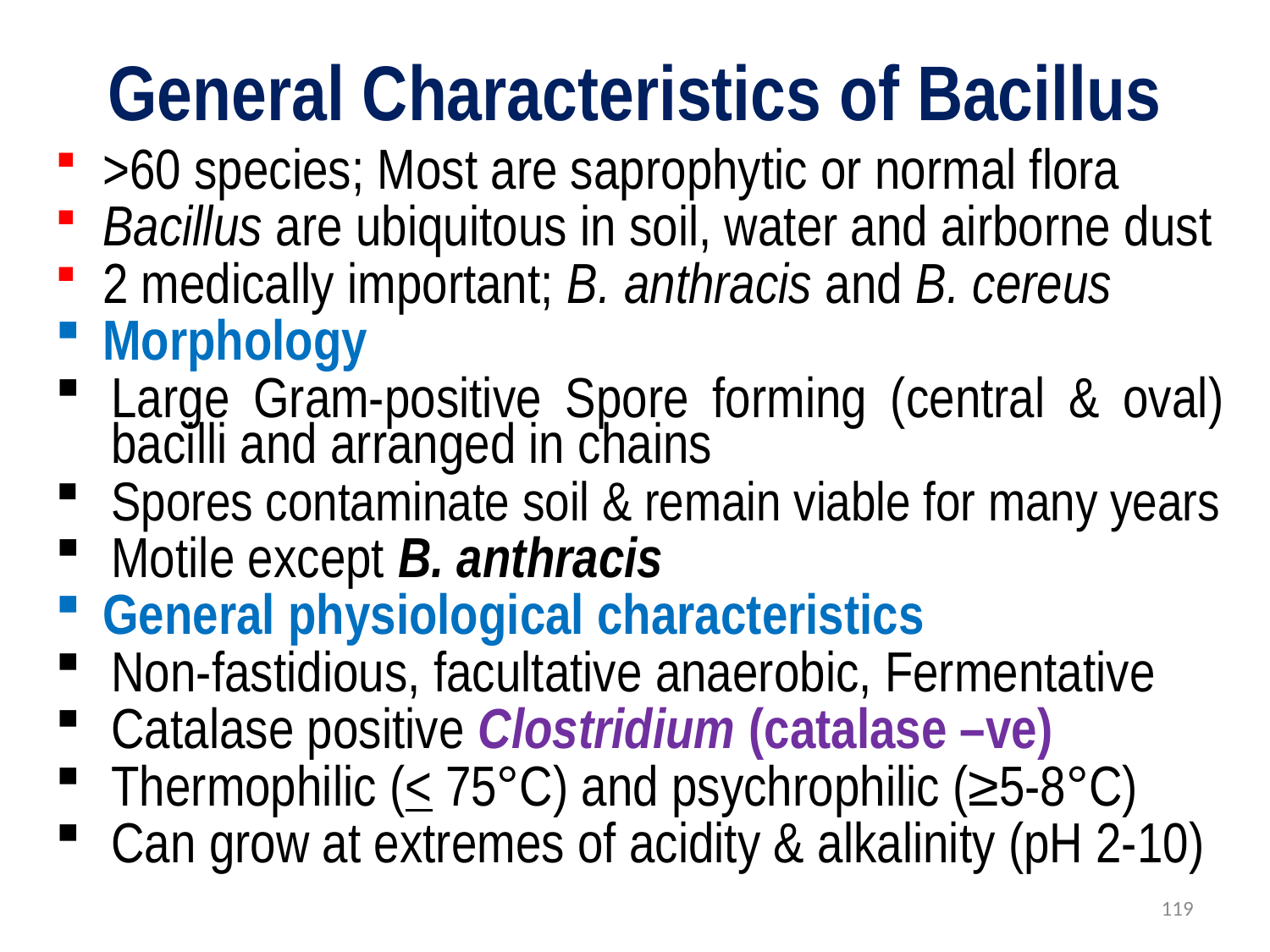

# General Characteristics of Bacillus
>60 species; Most are saprophytic or normal flora
Bacillus are ubiquitous in soil, water and airborne dust
2 medically important; B. anthracis and B. cereus
Morphology
Large Gram-positive Spore forming (central & oval) bacilli and arranged in chains
Spores contaminate soil & remain viable for many years
Motile except B. anthracis
General physiological characteristics
Non-fastidious, facultative anaerobic, Fermentative
Catalase positive Clostridium (catalase –ve)
Thermophilic (< 75°C) and psychrophilic (≥5-8°C)
Can grow at extremes of acidity & alkalinity (pH 2-10)

119